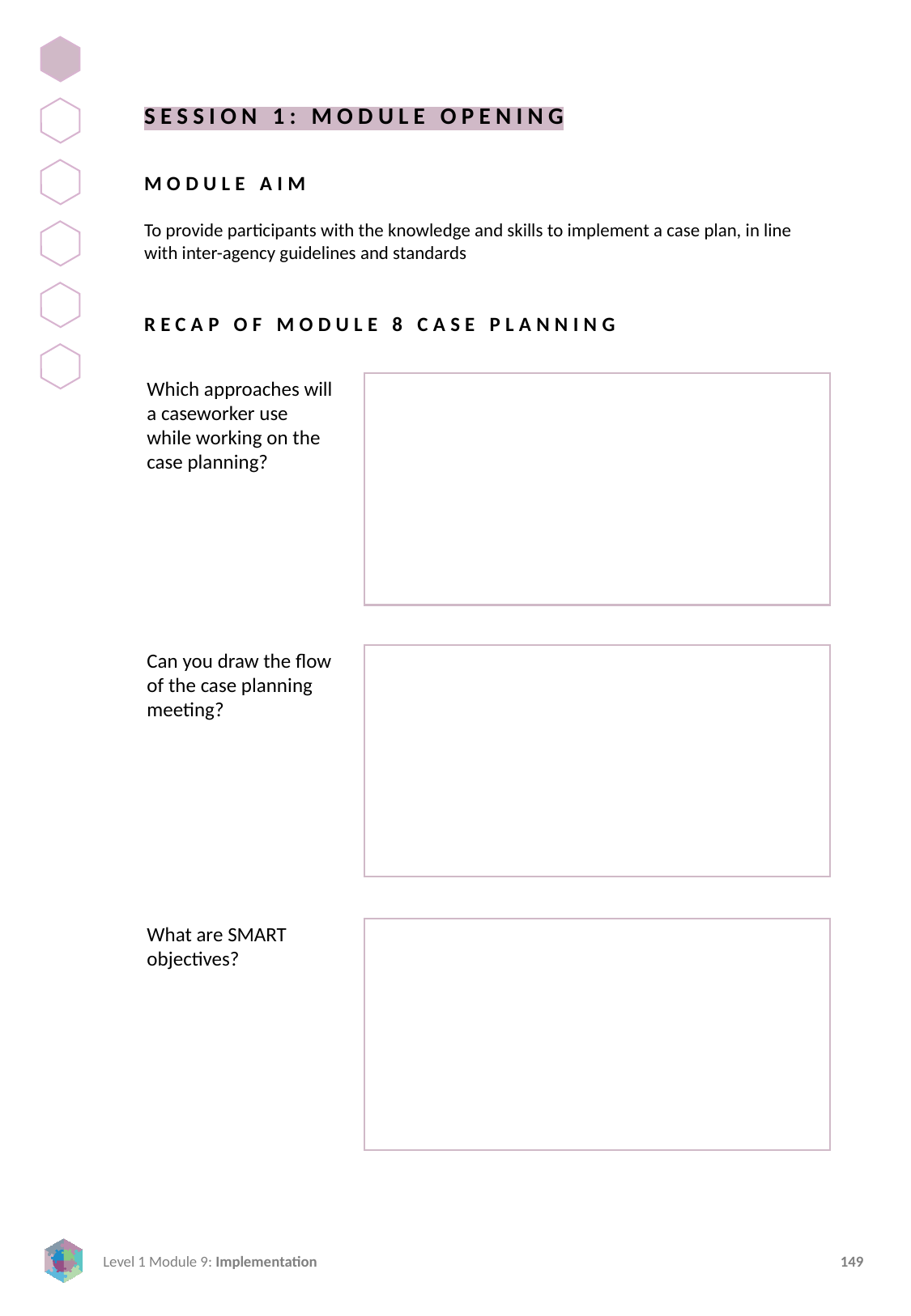

SESSION 1: MODULE OPENING

MODULE AIM
To provide participants with the knowledge and skills to implement a case plan, in line with inter-agency guidelines and standards

RECAP OF MODULE 8 CASE PLANNING

Which approaches will a caseworker use while working on the case planning?

Can you draw the flow of the case planning meeting?

What are SMART objectives?